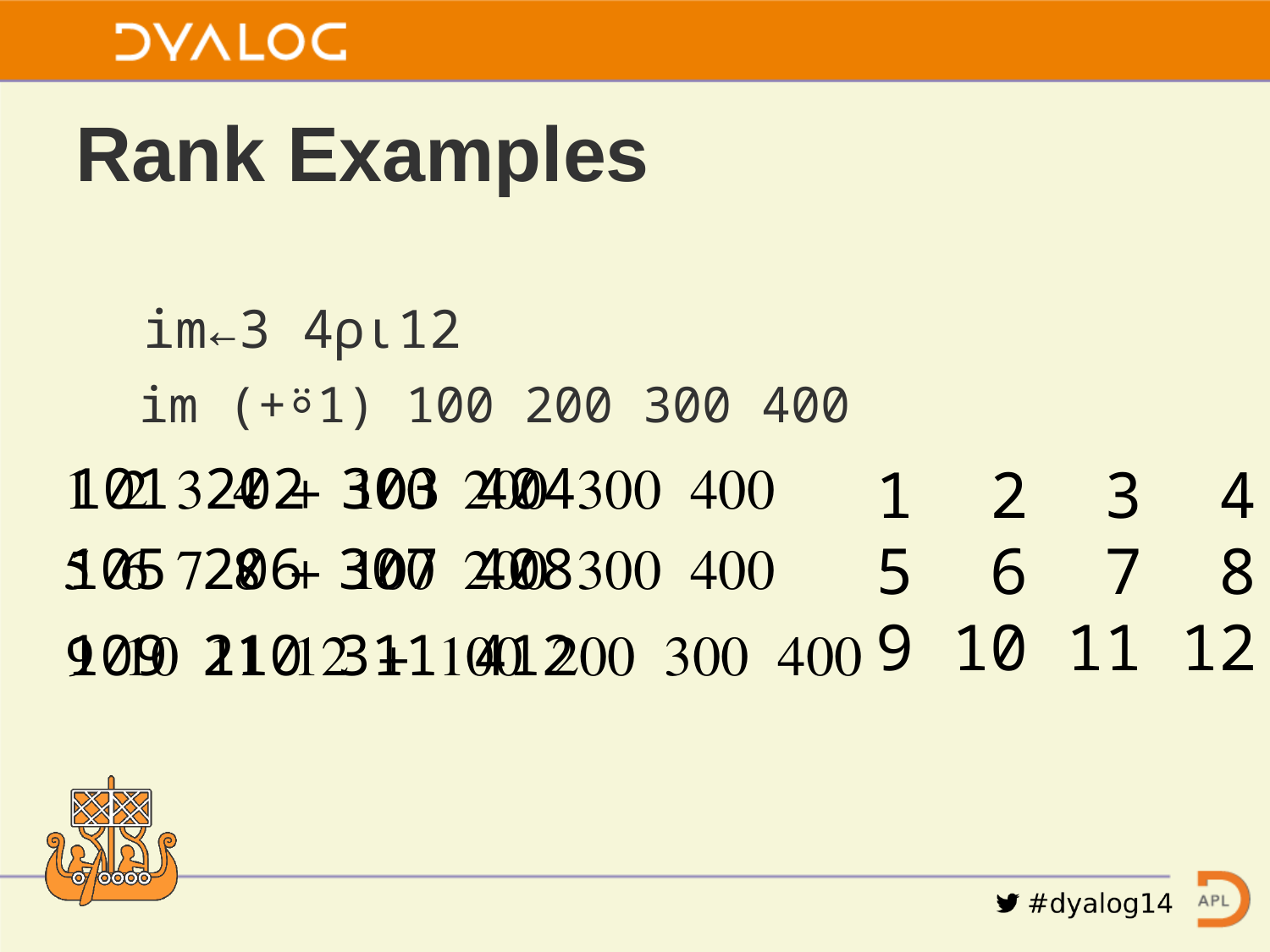

# Rank Examples

  im←3 4⍴⍳12
  im (+⍤1) 100 200 300 400

101 202 303 404
1  2  3  4  +  100  200  300  400
1  2  3  4
5  6  7  8
9 10 11 12

105 206 307 408
5  6  7  8  +  100  200  300  400
109 210 311 412
9  10  11  12  +  100  200  300  400